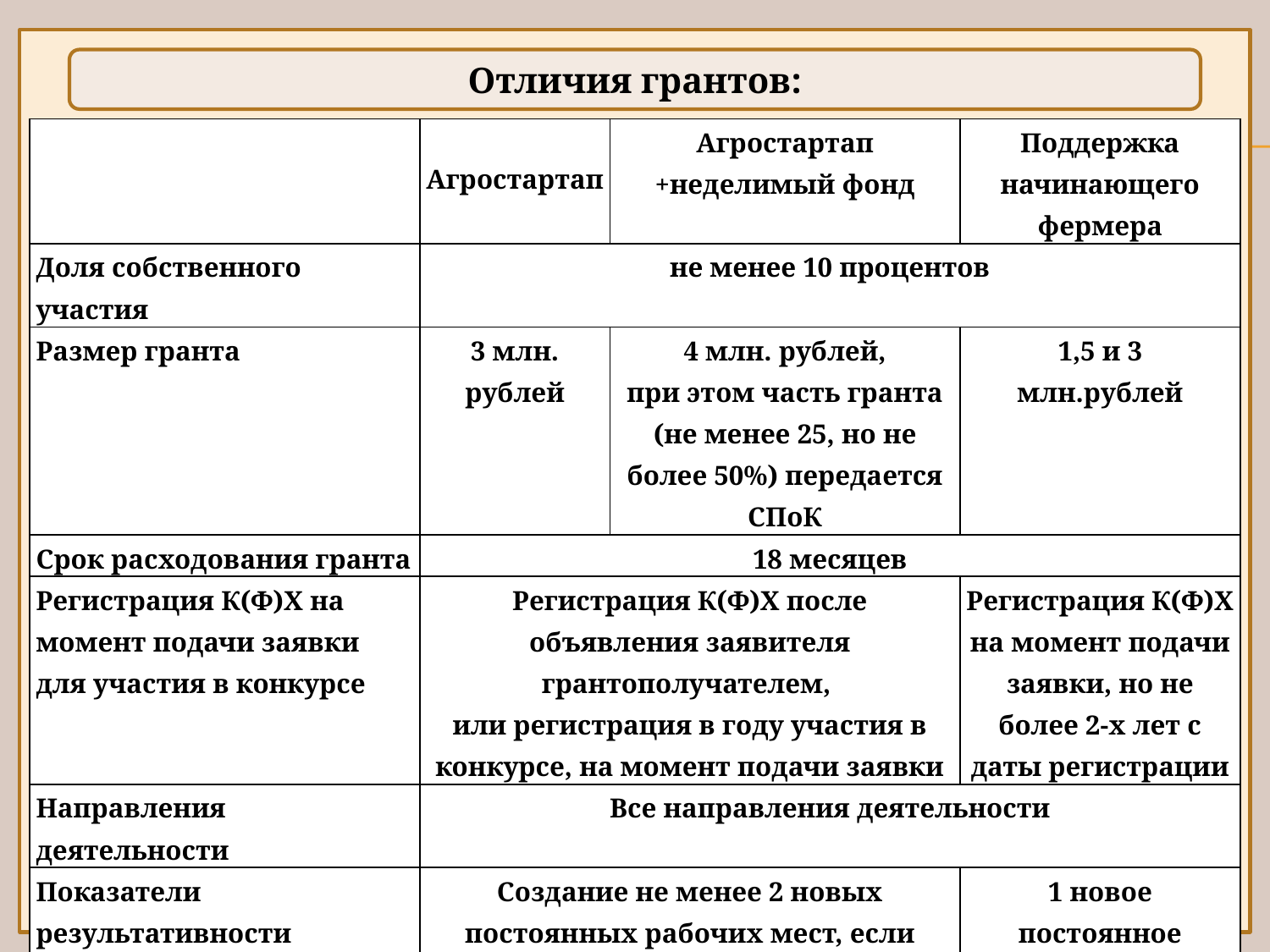

Отличия грантов:
|  | Агростартап | Агростартап +неделимый фонд | Поддержка начинающего фермера |
| --- | --- | --- | --- |
| Доля собственного участия | не менее 10 процентов |  |  |
| Размер гранта | 3 млн. рублей | 4 млн. рублей, при этом часть гранта (не менее 25, но не более 50%) передается СПоК | 1,5 и 3 млн.рублей |
| Срок расходования гранта | 18 месяцев |  |  |
| Регистрация К(Ф)Х на момент подачи заявки для участия в конкурсе | Регистрация К(Ф)Х после объявления заявителя грантополучателем, или регистрация в году участия в конкурсе, на момент подачи заявки |  | Регистрация К(Ф)Х на момент подачи заявки, но не более 2-х лет с даты регистрации |
| Направления деятельности | Все направления деятельности |  |  |
| Показатели результативности | Создание не менее 2 новых постоянных рабочих мест, если сумма гранта превышает 2 млн.рублей, увеличение объема производства продукции |  | 1 новое постоянное рабочее место на 1 млн. рублей гранта, 10% прирост производства продукции |